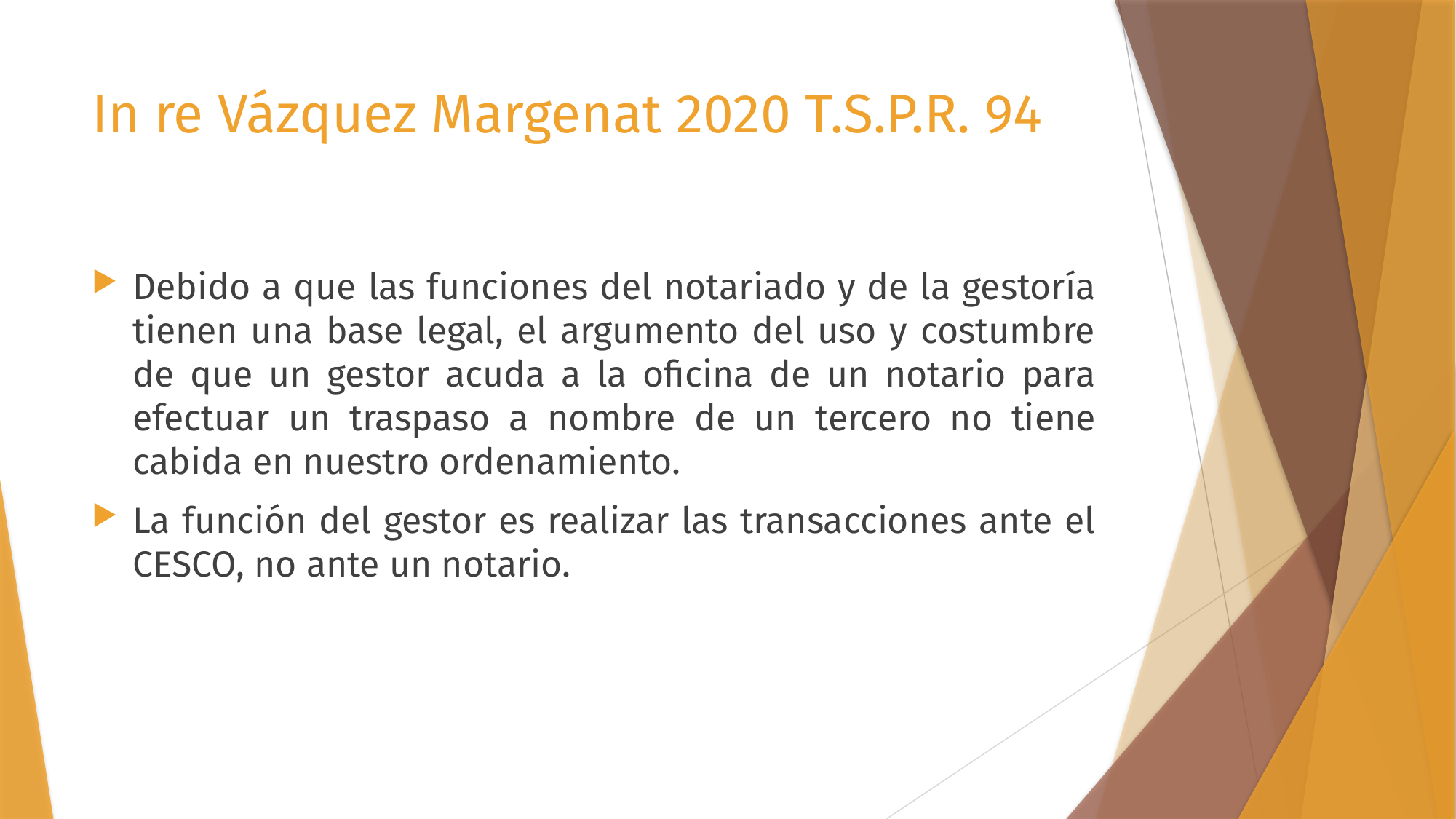

# In re Vázquez Margenat 2020 T.S.P.R. 94
Debido a que las funciones del notariado y de la gestoría tienen una base legal, el argumento del uso y costumbre de que un gestor acuda a la oficina de un notario para efectuar un traspaso a nombre de un tercero no tiene cabida en nuestro ordenamiento.
La función del gestor es realizar las transacciones ante el CESCO, no ante un notario.